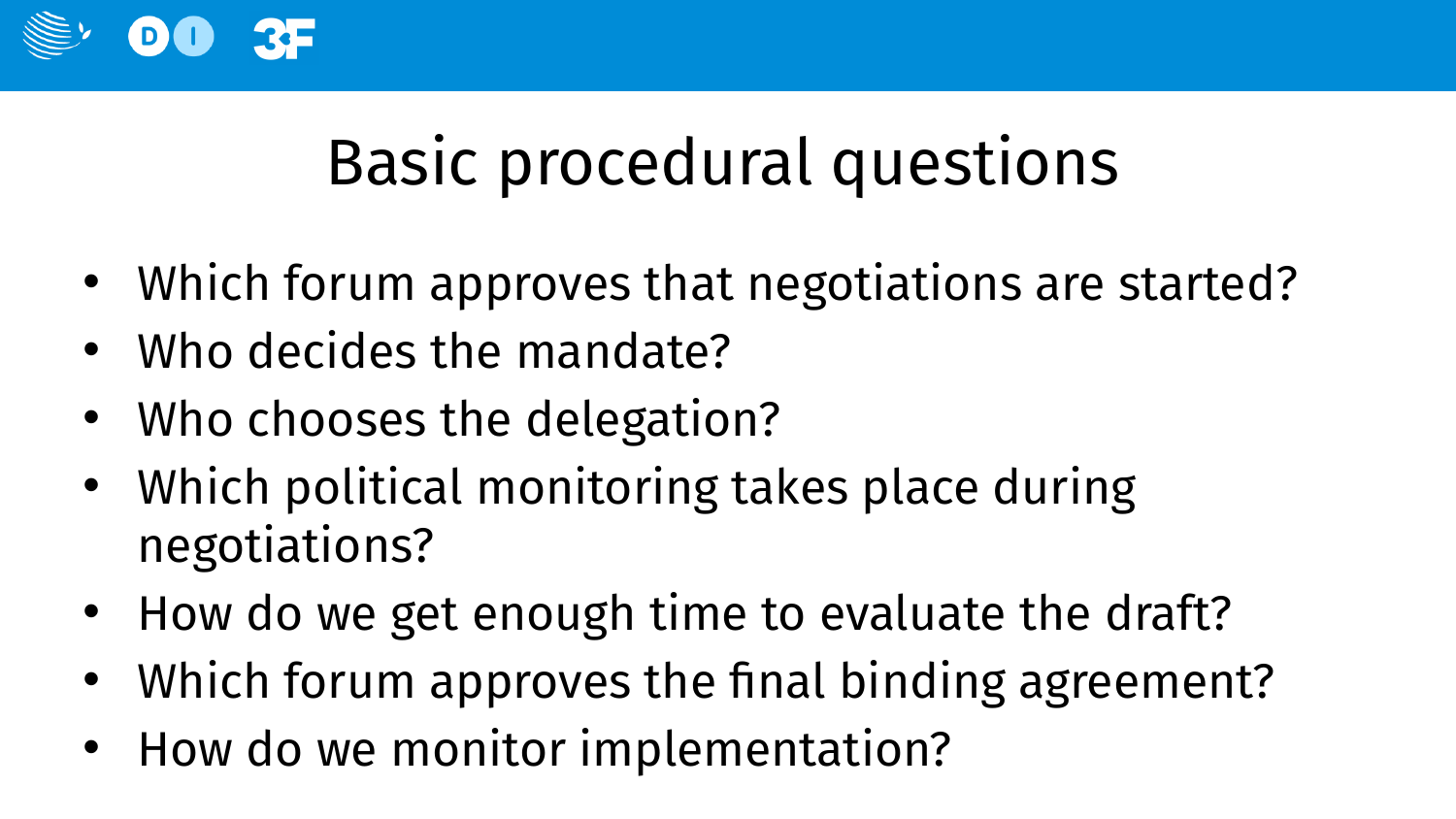

# Basic procedural questions
Which forum approves that negotiations are started?
Who decides the mandate?
Who chooses the delegation?
Which political monitoring takes place during negotiations?
How do we get enough time to evaluate the draft?
Which forum approves the final binding agreement?
How do we monitor implementation?